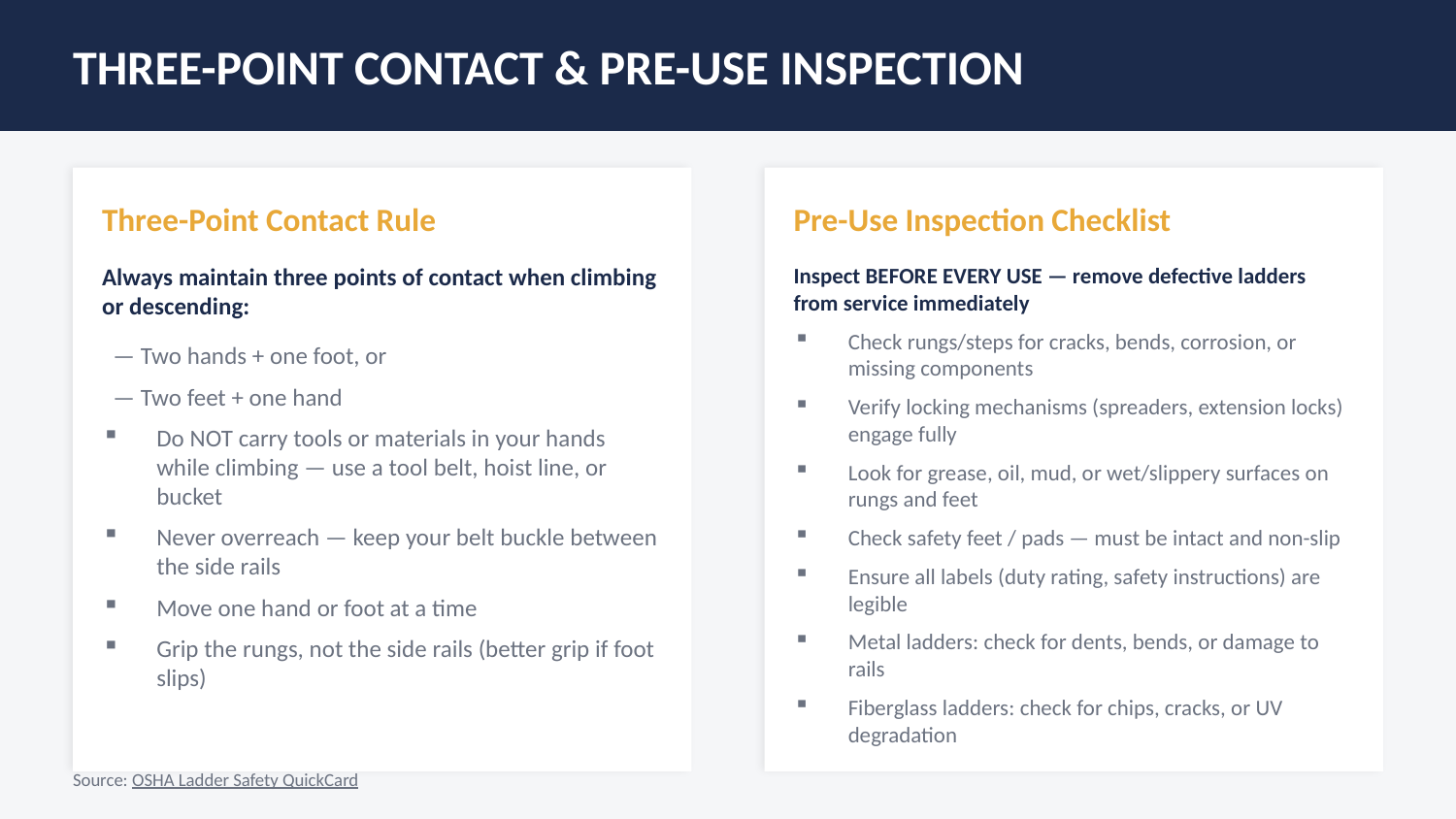

THREE-POINT CONTACT & PRE-USE INSPECTION

Three-Point Contact Rule
Pre-Use Inspection Checklist
Always maintain three points of contact when climbing or descending:
  — Two hands + one foot, or
  — Two feet + one hand
Do NOT carry tools or materials in your hands while climbing — use a tool belt, hoist line, or bucket
Never overreach — keep your belt buckle between the side rails
Move one hand or foot at a time
Grip the rungs, not the side rails (better grip if foot slips)
Inspect BEFORE EVERY USE — remove defective ladders from service immediately
Check rungs/steps for cracks, bends, corrosion, or missing components
Verify locking mechanisms (spreaders, extension locks) engage fully
Look for grease, oil, mud, or wet/slippery surfaces on rungs and feet
Check safety feet / pads — must be intact and non-slip
Ensure all labels (duty rating, safety instructions) are legible
Metal ladders: check for dents, bends, or damage to rails
Fiberglass ladders: check for chips, cracks, or UV degradation
Source: OSHA Ladder Safety QuickCard